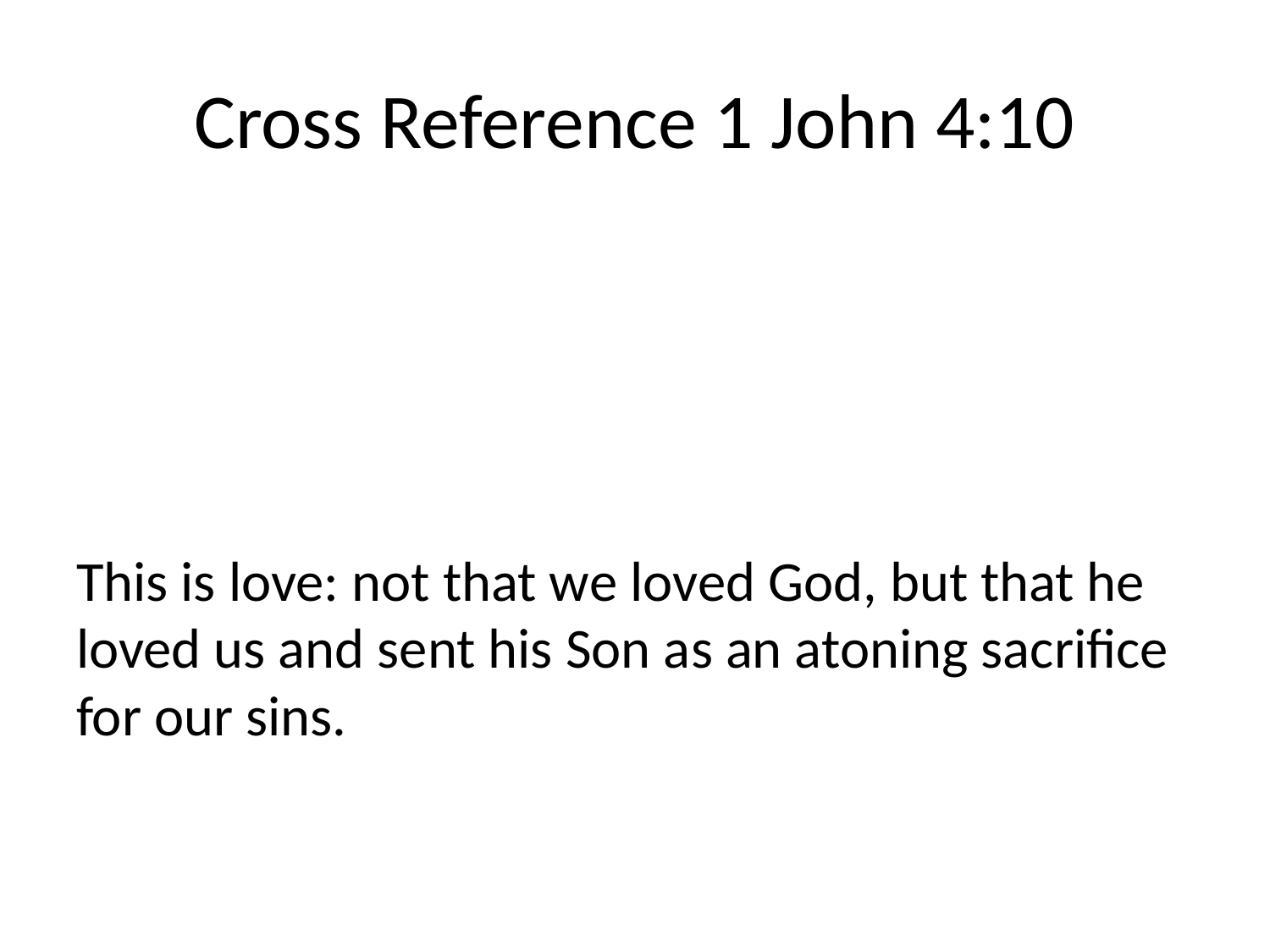

# Cross Reference 1 John 4:10

This is love: not that we loved God, but that he loved us and sent his Son as an atoning sacrifice for our sins.